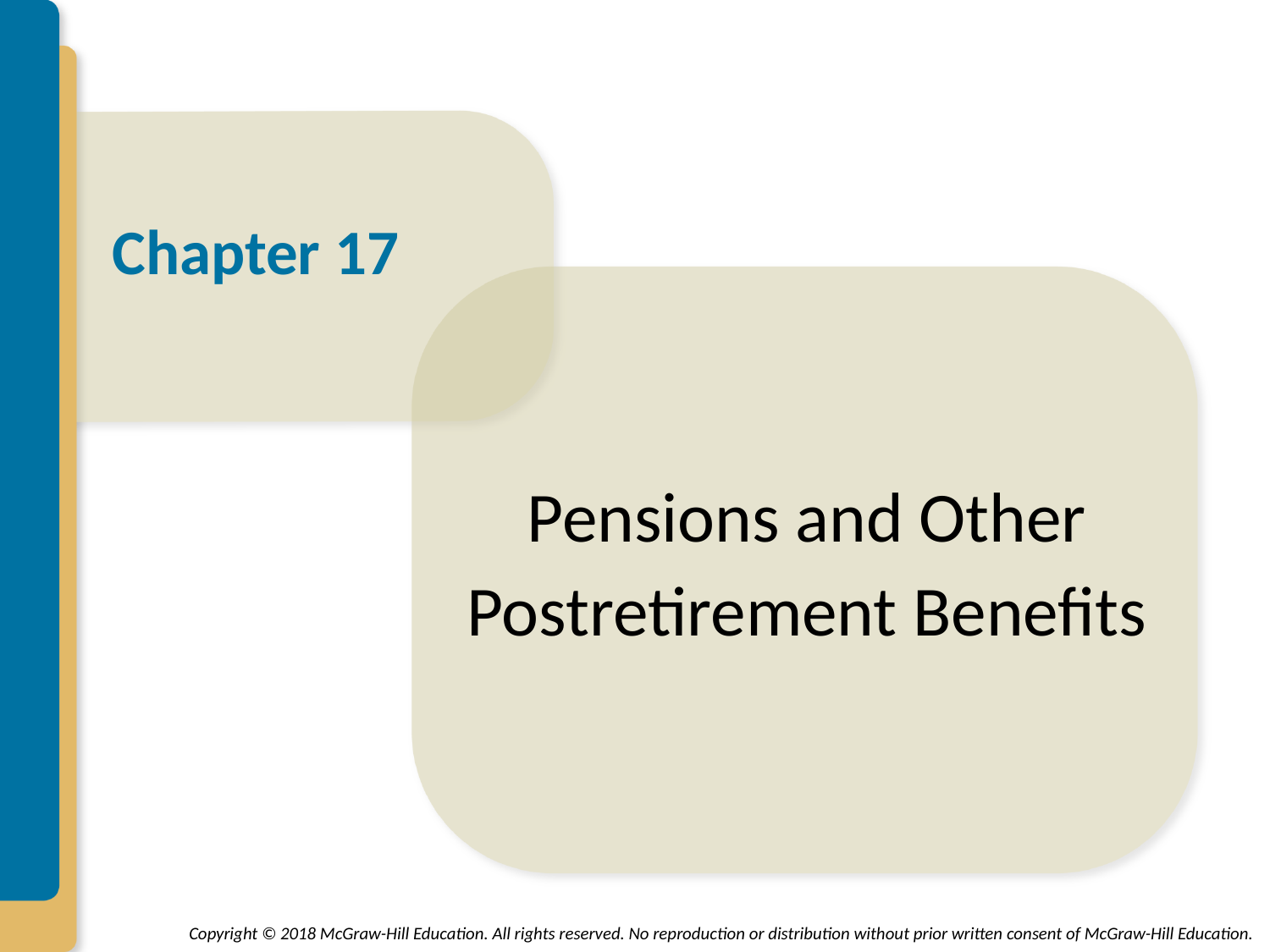

# Chapter 17
Pensions and Other
Postretirement Benefits